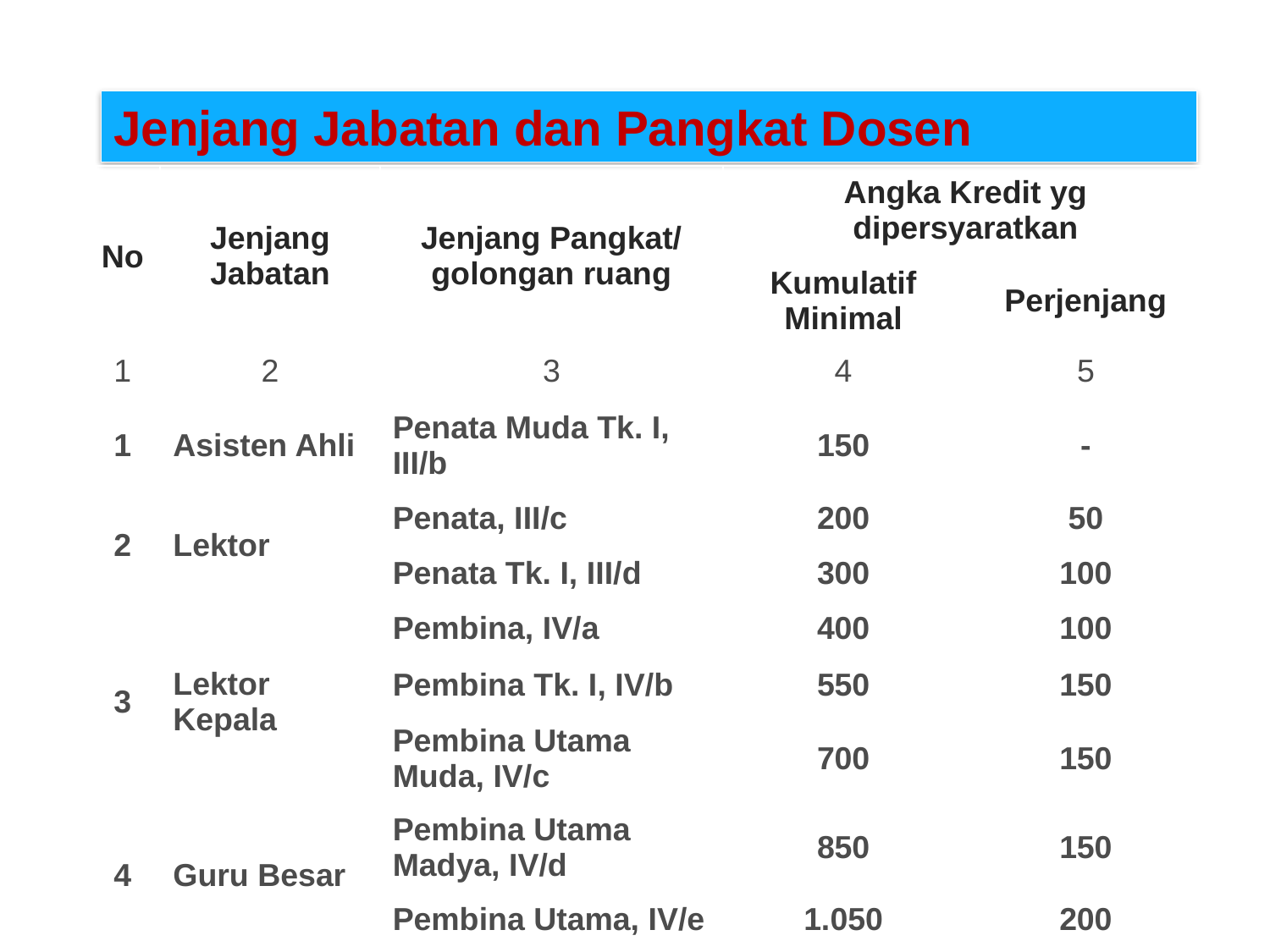

Jenjang Jabatan dan Pangkat Dosen
| No | Jenjang Jabatan | Jenjang Pangkat/ golongan ruang | Angka Kredit yg dipersyaratkan |  |
| --- | --- | --- | --- | --- |
|  |  |  | Kumulatif Minimal | Perjenjang |
| 1 | 2 | 3 | 4 | 5 |
| 1 | Asisten Ahli | Penata Muda Tk. I, III/b | 150 | - |
| 2 | Lektor | Penata, III/c | 200 | 50 |
|  |  | Penata Tk. I, III/d | 300 | 100 |
| 3 | Lektor Kepala | Pembina, IV/a | 400 | 100 |
|  |  | Pembina Tk. I, IV/b | 550 | 150 |
|  |  | Pembina Utama Muda, IV/c | 700 | 150 |
| 4 | Guru Besar | Pembina Utama Madya, IV/d | 850 | 150 |
|  |  | Pembina Utama, IV/e | 1.050 | 200 |